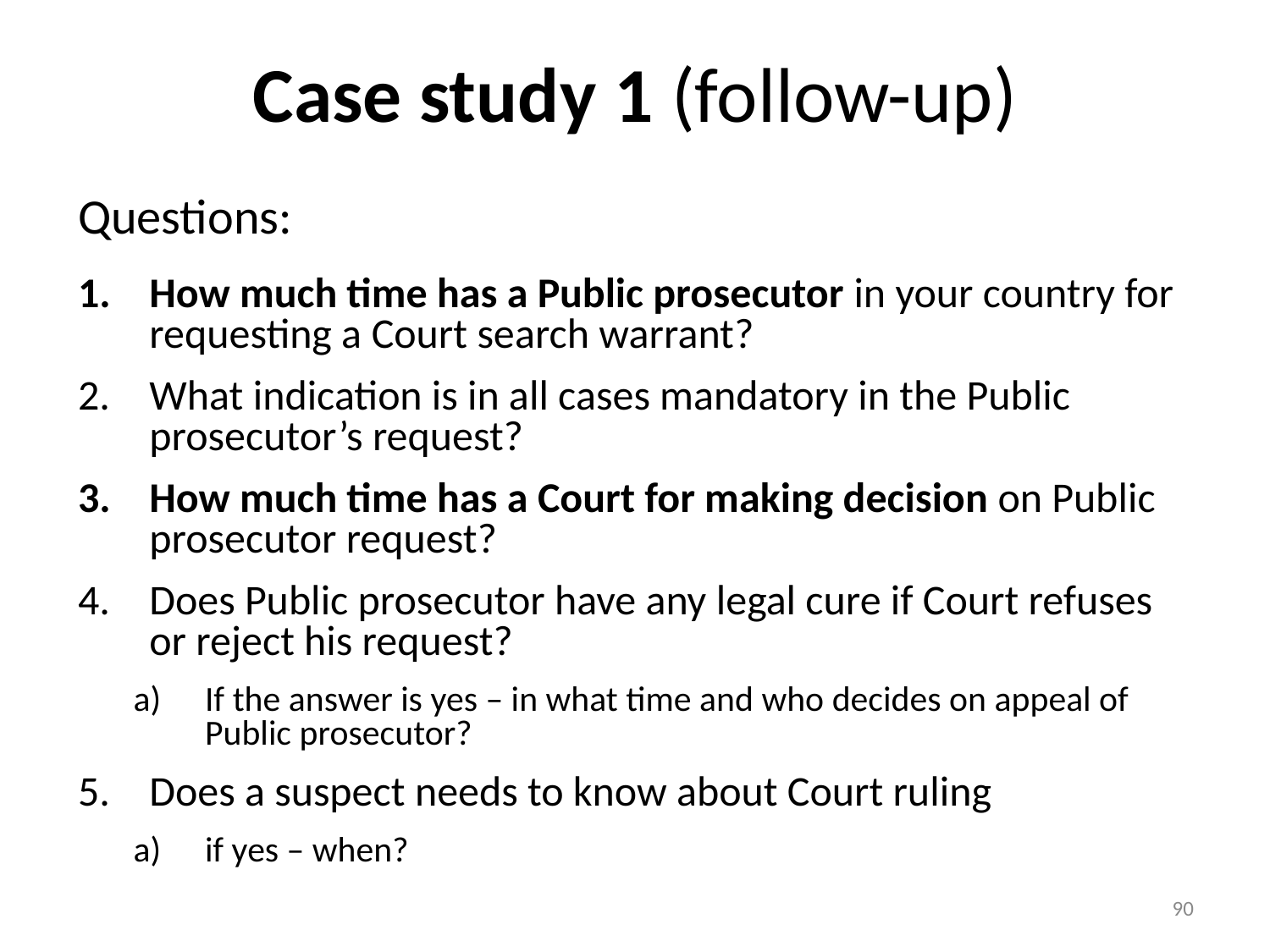

# Case study 1 (follow-up)
Questions:
How much time has a Public prosecutor in your country for requesting a Court search warrant?
What indication is in all cases mandatory in the Public prosecutor’s request?
How much time has a Court for making decision on Public prosecutor request?
Does Public prosecutor have any legal cure if Court refuses or reject his request?
If the answer is yes – in what time and who decides on appeal of Public prosecutor?
Does a suspect needs to know about Court ruling
if yes – when?

90